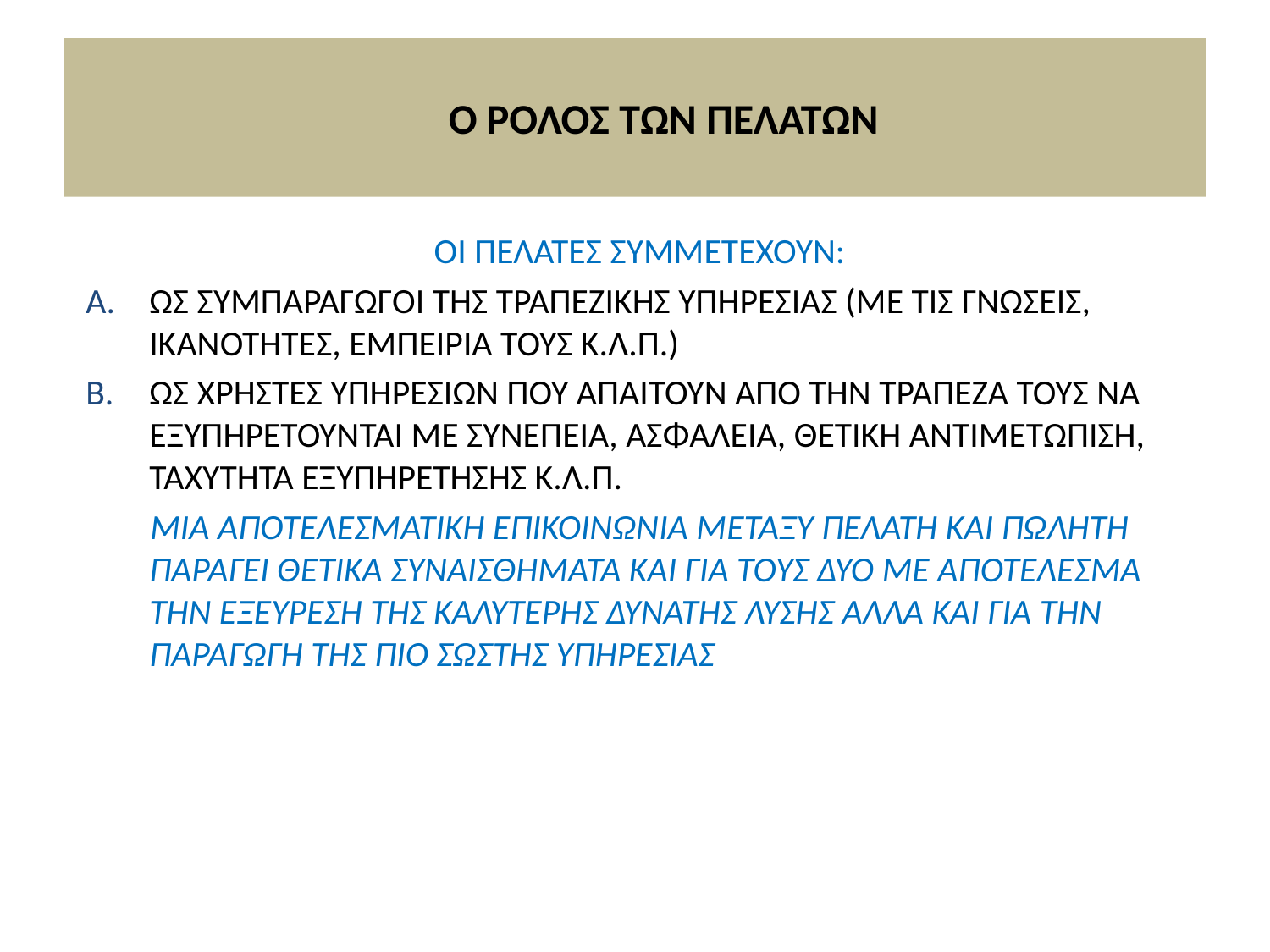

# Ο ΡΟΛΟΣ ΤΩΝ ΠΕΛΑΤΩΝ
ΟΙ ΠΕΛΑΤΕΣ ΣΥΜΜΕΤΕΧΟΥΝ:
ΩΣ ΣΥΜΠΑΡΑΓΩΓΟΙ ΤΗΣ ΤΡΑΠΕΖΙΚΗΣ ΥΠΗΡΕΣΙΑΣ (ΜΕ ΤΙΣ ΓΝΩΣΕΙΣ, ΙΚΑΝΟΤΗΤΕΣ, ΕΜΠΕΙΡΙΑ ΤΟΥΣ Κ.Λ.Π.)
ΩΣ ΧΡΗΣΤΕΣ ΥΠΗΡΕΣΙΩΝ ΠΟΥ ΑΠΑΙΤΟΥΝ ΑΠΟ ΤΗΝ ΤΡΑΠΕΖΑ ΤΟΥΣ ΝΑ ΕΞΥΠΗΡΕΤΟΥΝΤΑΙ ΜΕ ΣΥΝΕΠΕΙΑ, ΑΣΦΑΛΕΙΑ, ΘΕΤΙΚΗ ΑΝΤΙΜΕΤΩΠΙΣΗ, ΤΑΧΥΤΗΤΑ ΕΞΥΠΗΡΕΤΗΣΗΣ Κ.Λ.Π.
        ΜΙΑ ΑΠΟΤΕΛΕΣΜΑΤΙΚΗ ΕΠΙΚΟΙΝΩΝΙΑ ΜΕΤΑΞΥ ΠΕΛΑΤΗ ΚΑΙ ΠΩΛΗΤΗ ΠΑΡΑΓΕΙ ΘΕΤΙΚΑ ΣΥΝΑΙΣΘΗΜΑΤΑ ΚΑΙ ΓΙΑ ΤΟΥΣ ΔΥΟ ΜΕ ΑΠΟΤΕΛΕΣΜΑ ΤΗΝ ΕΞΕΥΡΕΣΗ ΤΗΣ ΚΑΛΥΤΕΡΗΣ ΔΥΝΑΤΗΣ ΛΥΣΗΣ ΑΛΛΑ ΚΑΙ ΓΙΑ ΤΗΝ ΠΑΡΑΓΩΓΗ ΤΗΣ ΠΙΟ ΣΩΣΤΗΣ ΥΠΗΡΕΣΙΑΣ